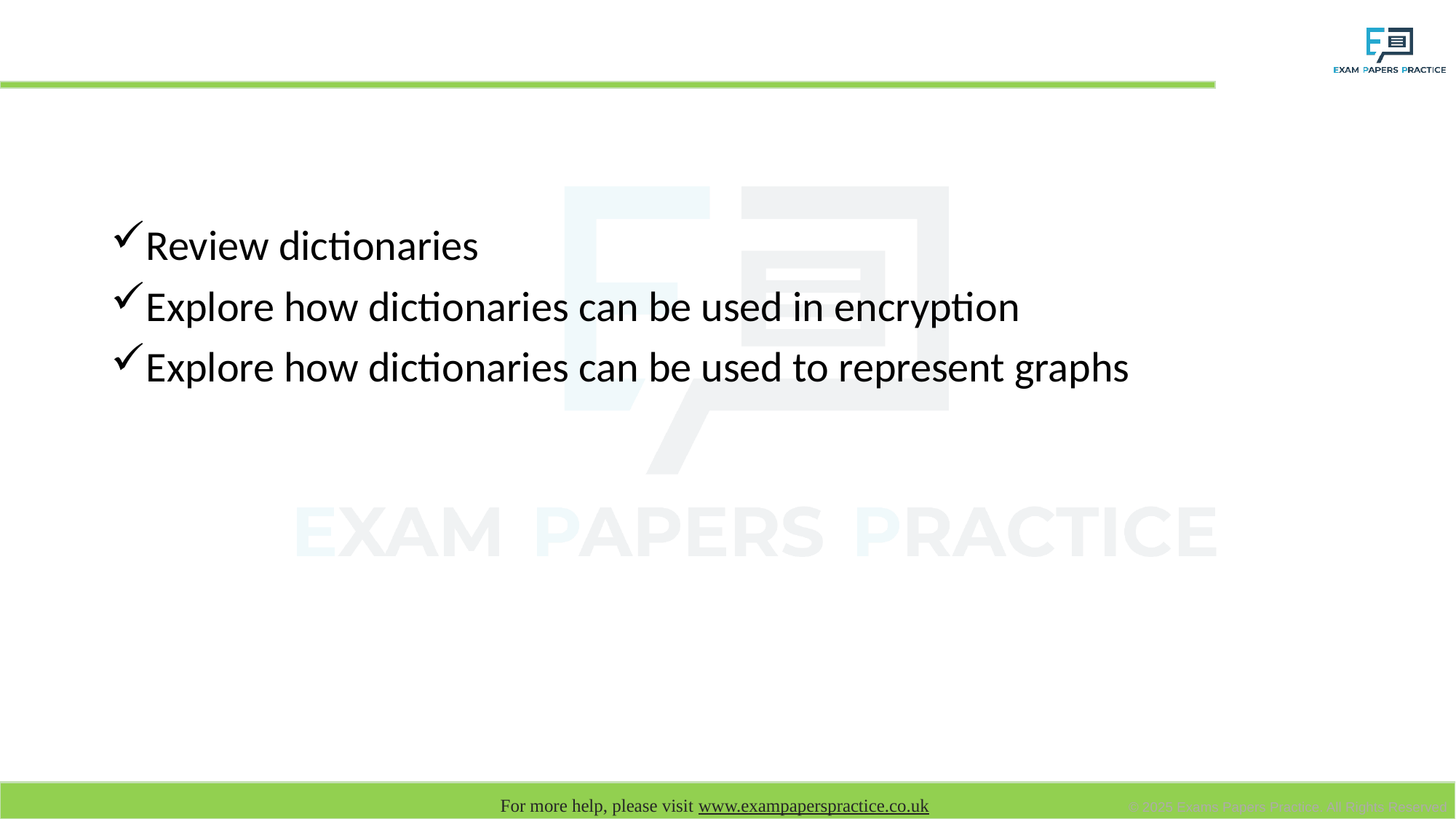

# Learning Objectives
Review dictionaries
Explore how dictionaries can be used in encryption
Explore how dictionaries can be used to represent graphs